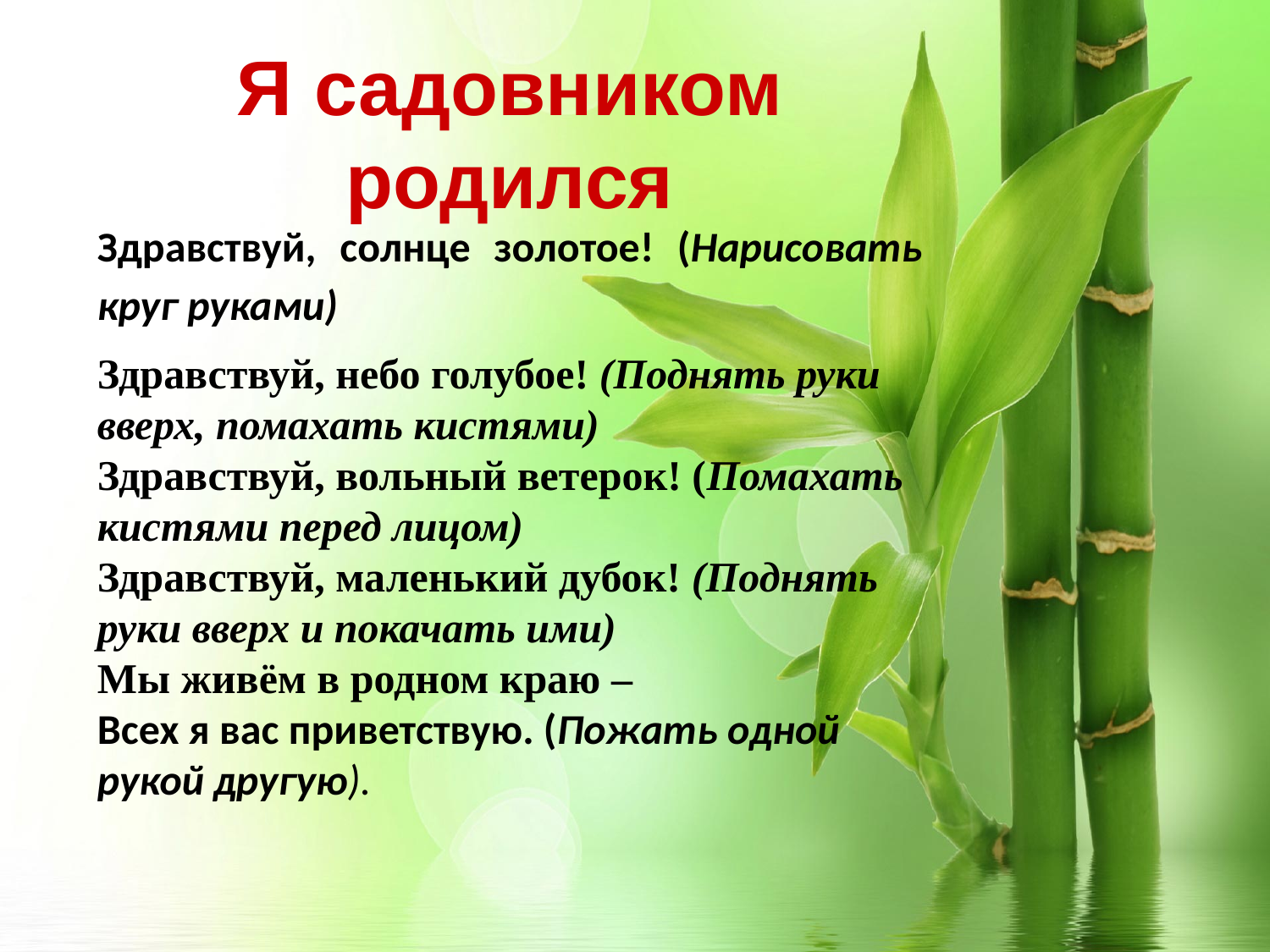

# Я садовником родился
Здравствуй, солнце золотое! (Нарисовать круг руками)
Здравствуй, небо голубое! (Поднять руки вверх, помахать кистями)
Здравствуй, вольный ветерок! (Помахать кистями перед лицом)
Здравствуй, маленький дубок! (Поднять руки вверх и покачать ими)
Мы живём в родном краю –
Всех я вас приветствую. (Пожать одной рукой другую).